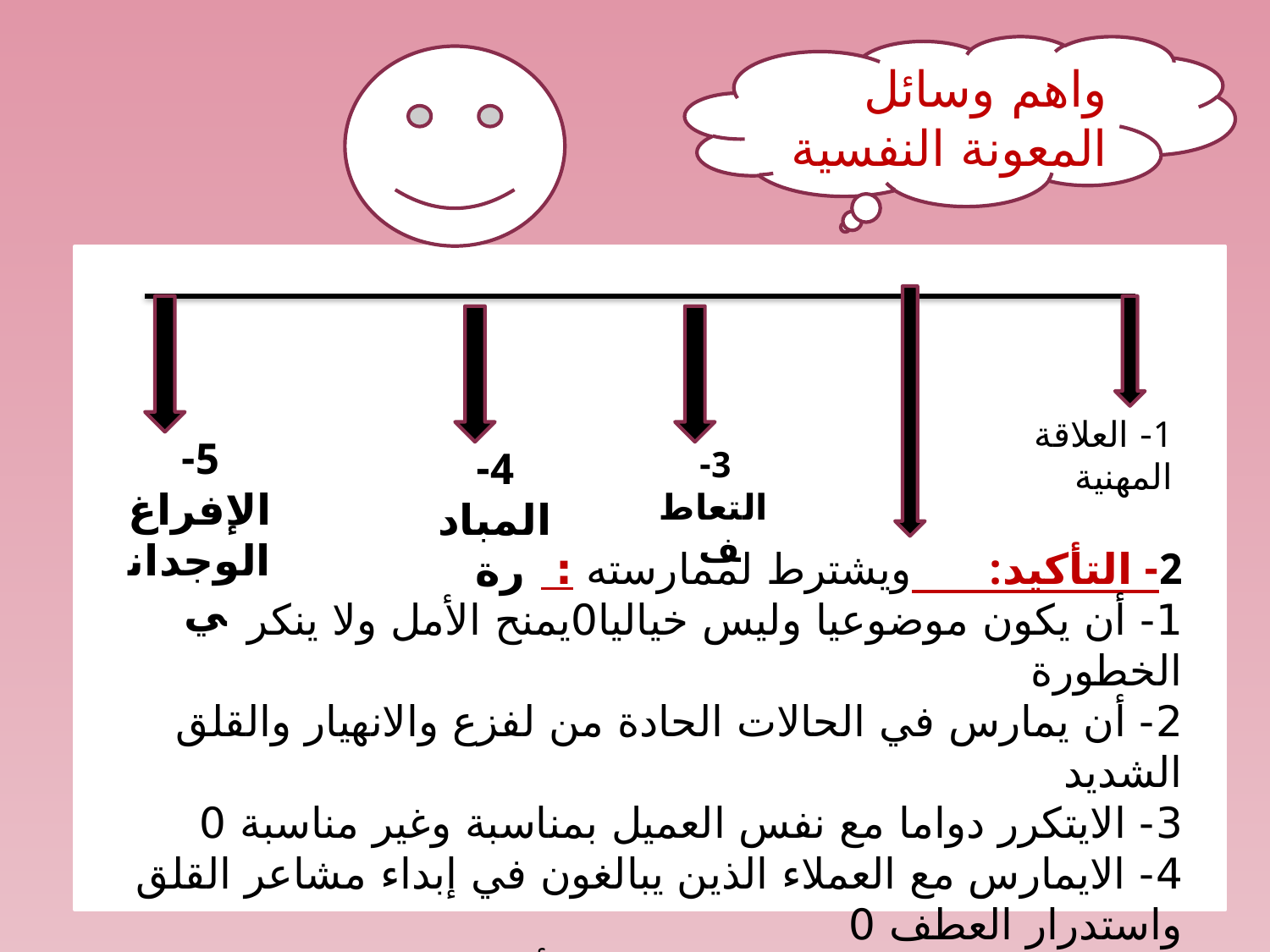

واهم وسائل المعونة النفسية

1- العلاقة المهنية

5- الإفراغ الوجداني
4- المبادرة
3- التعاطف
2- التأكيد:       ويشترط لممارسته :
1- أن يكون موضوعيا وليس خياليا0يمنح الأمل ولا ينكر الخطورة
2- أن يمارس في الحالات الحادة من لفزع والانهيار والقلق الشديد
3- الايتكرر دواما مع نفس العميل بمناسبة وغير مناسبة 0
4- الايمارس مع العملاء الذين يبالغون في إبداء مشاعر القلق واستدرار العطف 0
5- الايمارس مع حالا الذنب المرضية أو العصابية والذهانية 0